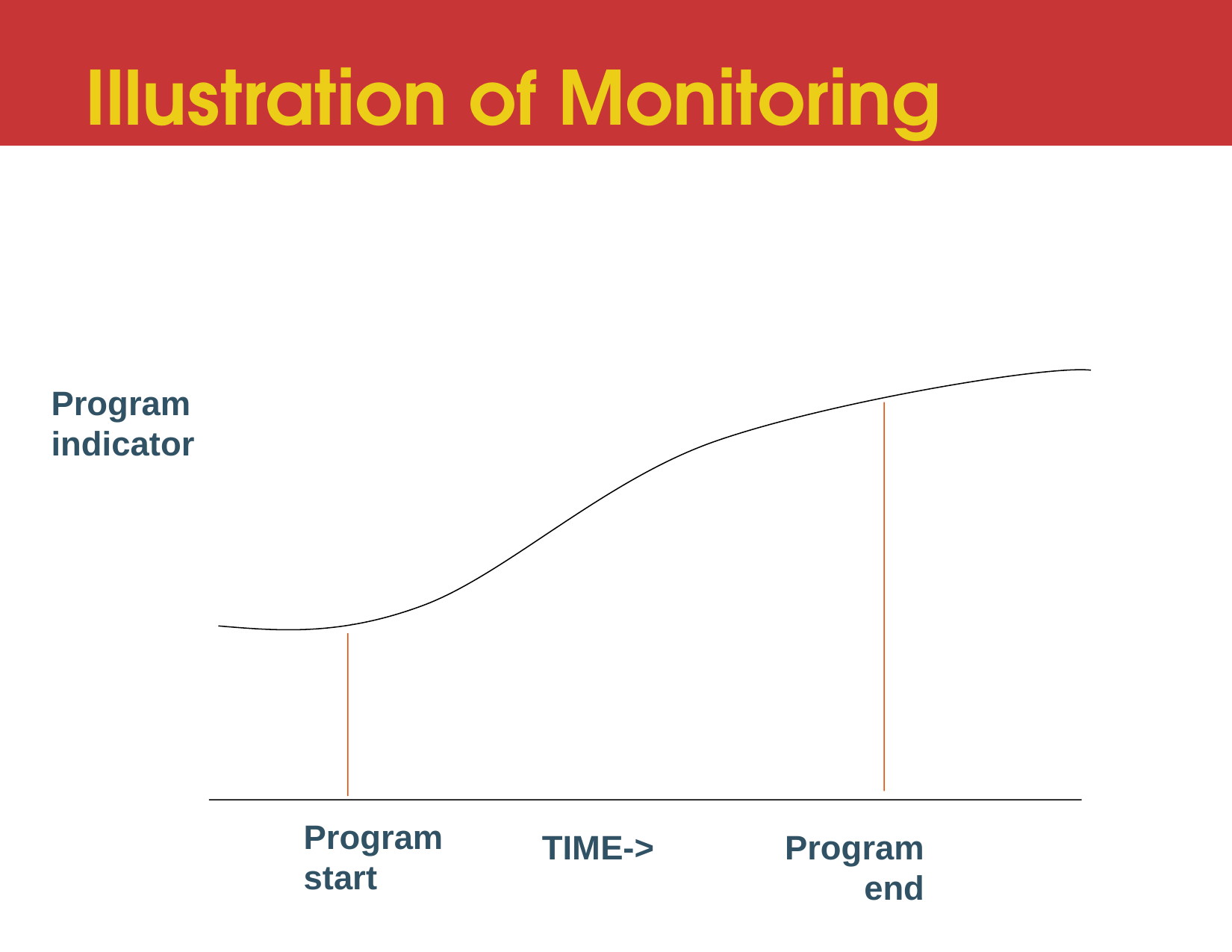

# Illustration of Monitoring

Program
indicator

Program
start
TIME->
Program
end